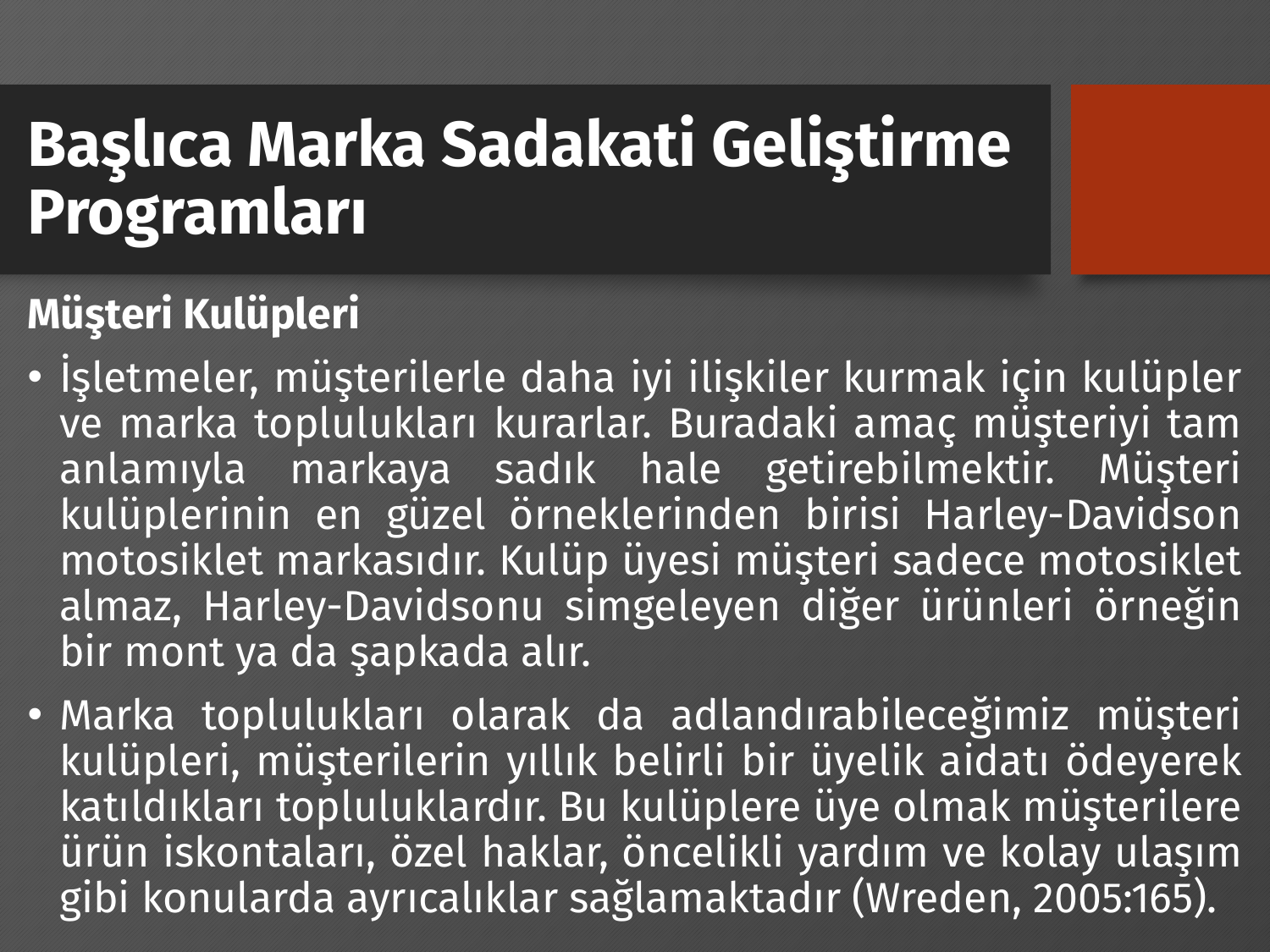

# Başlıca Marka Sadakati Geliştirme Programları
Müşteri Kulüpleri
İşletmeler, müşterilerle daha iyi ilişkiler kurmak için kulüpler ve marka toplulukları kurarlar. Buradaki amaç müşteriyi tam anlamıyla markaya sadık hale getirebilmektir. Müşteri kulüplerinin en güzel örneklerinden birisi Harley-Davidson motosiklet markasıdır. Kulüp üyesi müşteri sadece motosiklet almaz, Harley-Davidsonu simgeleyen diğer ürünleri örneğin bir mont ya da şapkada alır.
Marka toplulukları olarak da adlandırabileceğimiz müşteri kulüpleri, müşterilerin yıllık belirli bir üyelik aidatı ödeyerek katıldıkları topluluklardır. Bu kulüplere üye olmak müşterilere ürün iskontaları, özel haklar, öncelikli yardım ve kolay ulaşım gibi konularda ayrıcalıklar sağlamaktadır (Wreden, 2005:165).